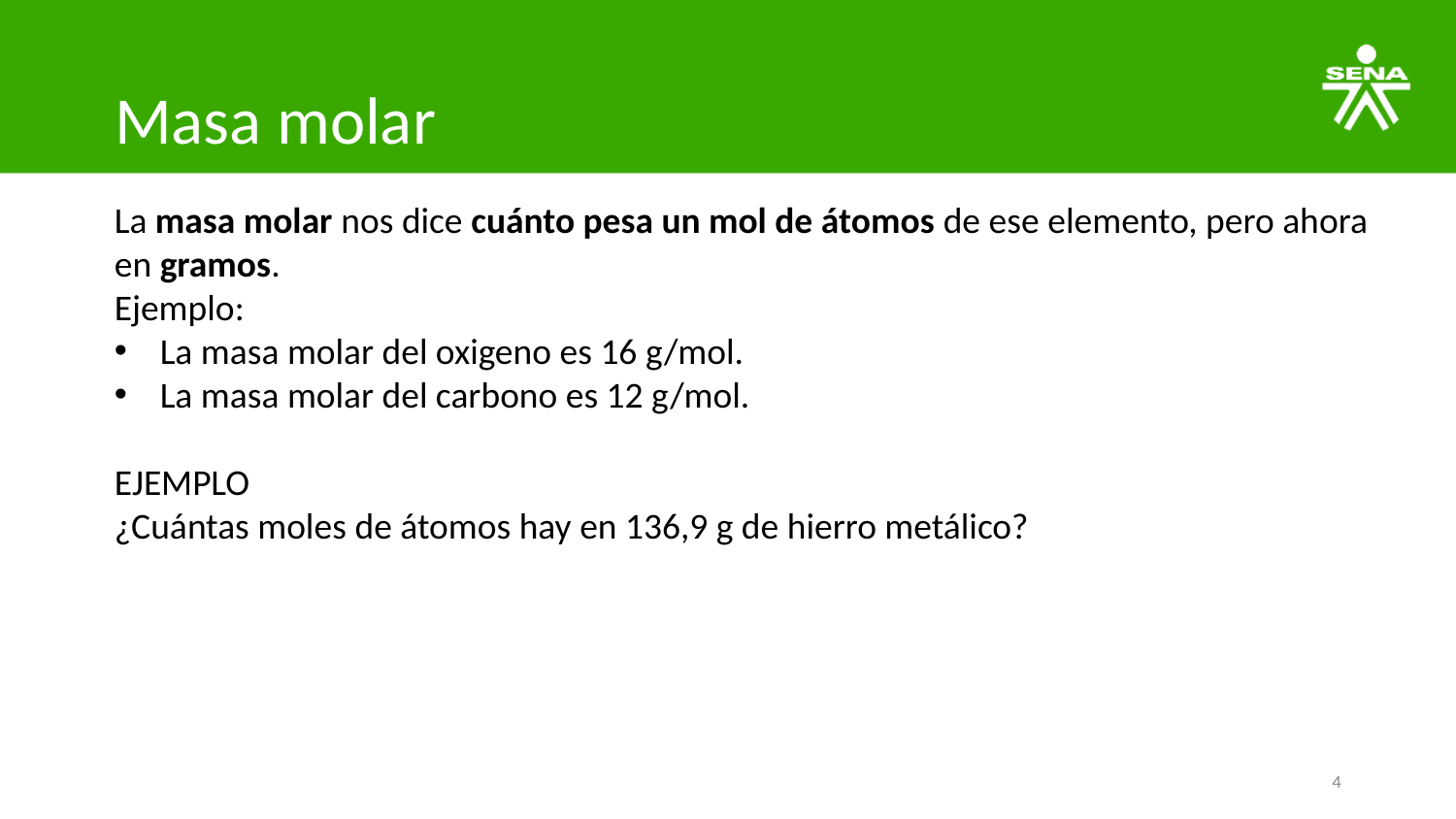

# Masa molar
La masa molar nos dice cuánto pesa un mol de átomos de ese elemento, pero ahora en gramos.
Ejemplo:
La masa molar del oxigeno es 16 g/mol.
La masa molar del carbono es 12 g/mol.

EJEMPLO
¿Cuántas moles de átomos hay en 136,9 g de hierro metálico?
4